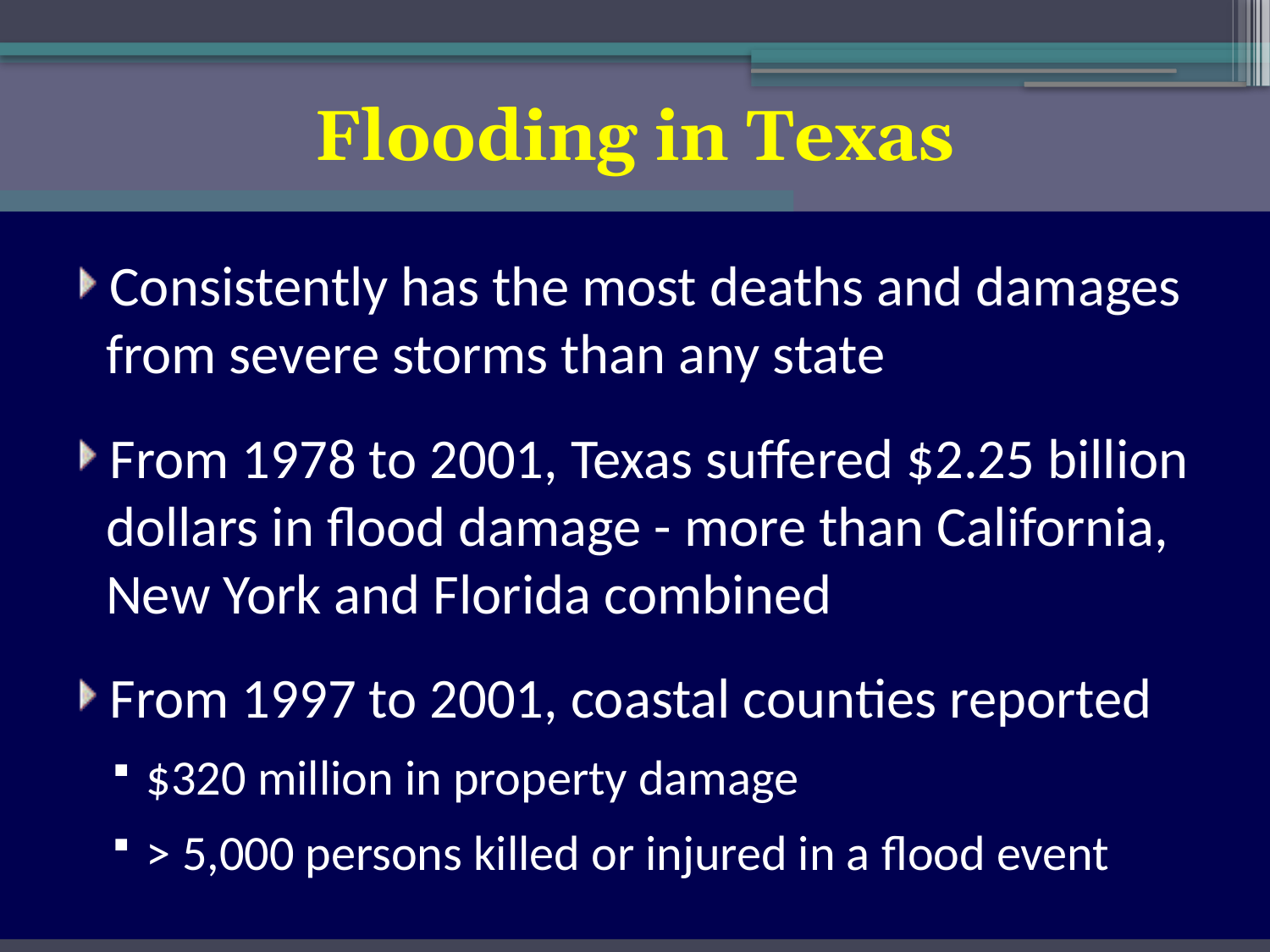

Flooding in Texas
Consistently has the most deaths and damages from severe storms than any state
From 1978 to 2001, Texas suffered $2.25 billion dollars in flood damage - more than California, New York and Florida combined
From 1997 to 2001, coastal counties reported
$320 million in property damage
> 5,000 persons killed or injured in a flood event